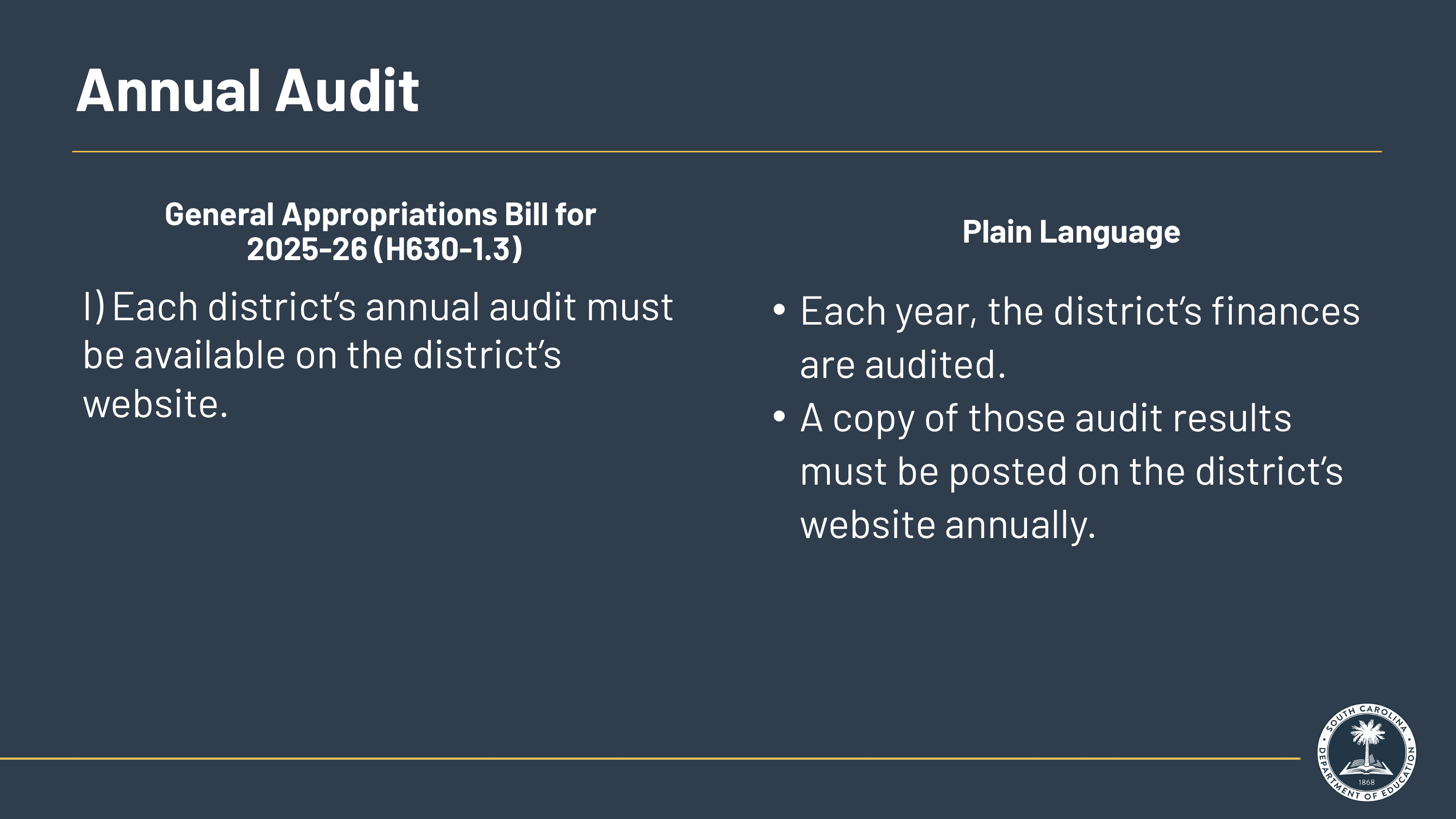

# Annual Audit
General Appropriations Bill for
2025-26 (H630-1.3)
Plain Language
I) Each district’s annual audit must be available on the district’s website.
Each year, the district’s finances are audited.
A copy of those audit results must be posted on the district’s website annually.